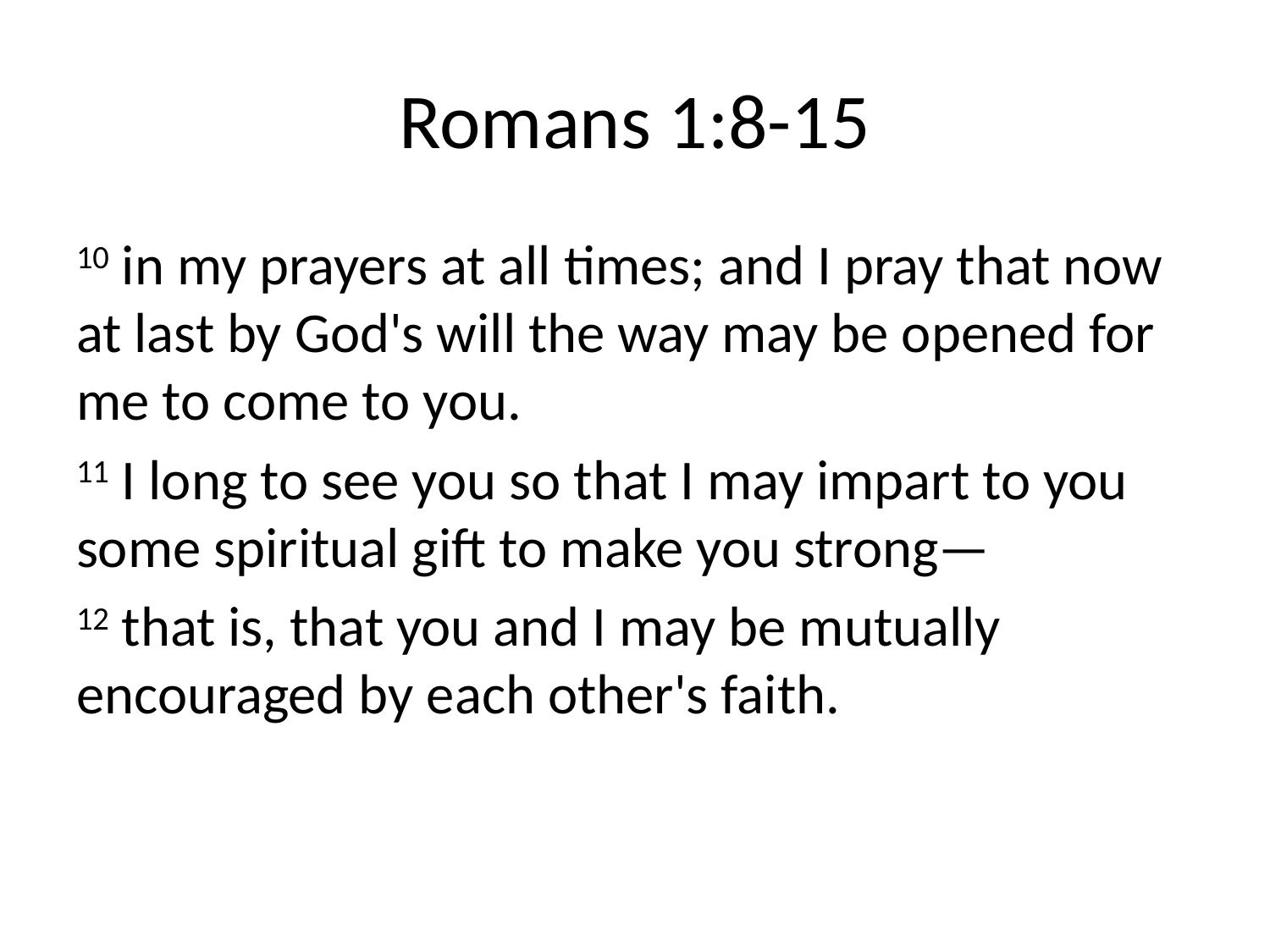

# Romans 1:8-15
10 in my prayers at all times; and I pray that now at last by God's will the way may be opened for me to come to you.
11 I long to see you so that I may impart to you some spiritual gift to make you strong—
12 that is, that you and I may be mutually encouraged by each other's faith.